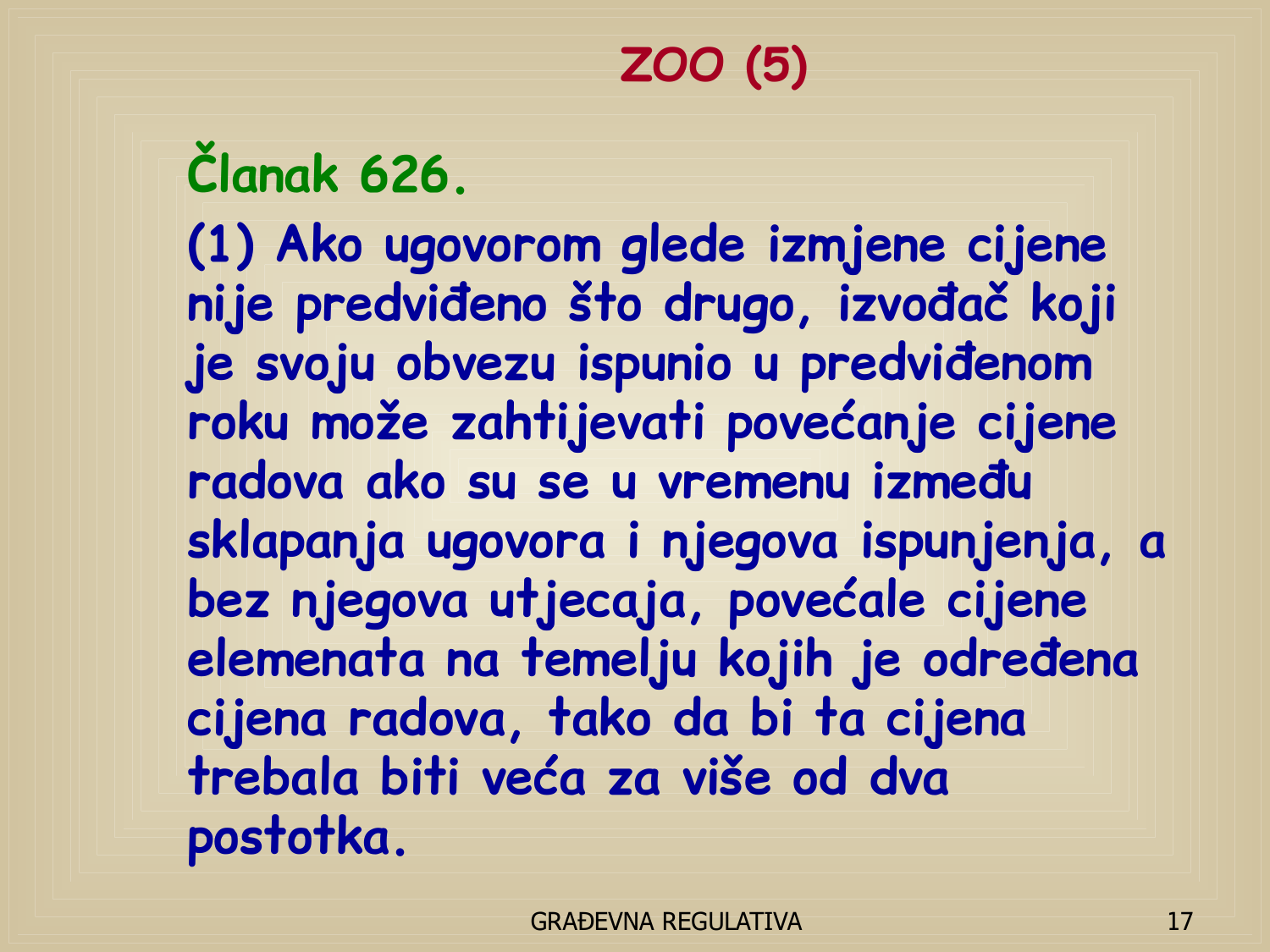

# ZOO (5)
Članak 626.
(1) Ako ugovorom glede izmjene cijene nije predviđeno što drugo, izvođač koji je svoju obvezu ispunio u predviđenom roku može zahtijevati povećanje cijene radova ako su se u vremenu između sklapanja ugovora i njegova ispunjenja, a bez njegova utjecaja, povećale cijene elemenata na temelju kojih je određena cijena radova, tako da bi ta cijena trebala biti veća za više od dva postotka.
GRAĐEVNA REGULATIVA
17